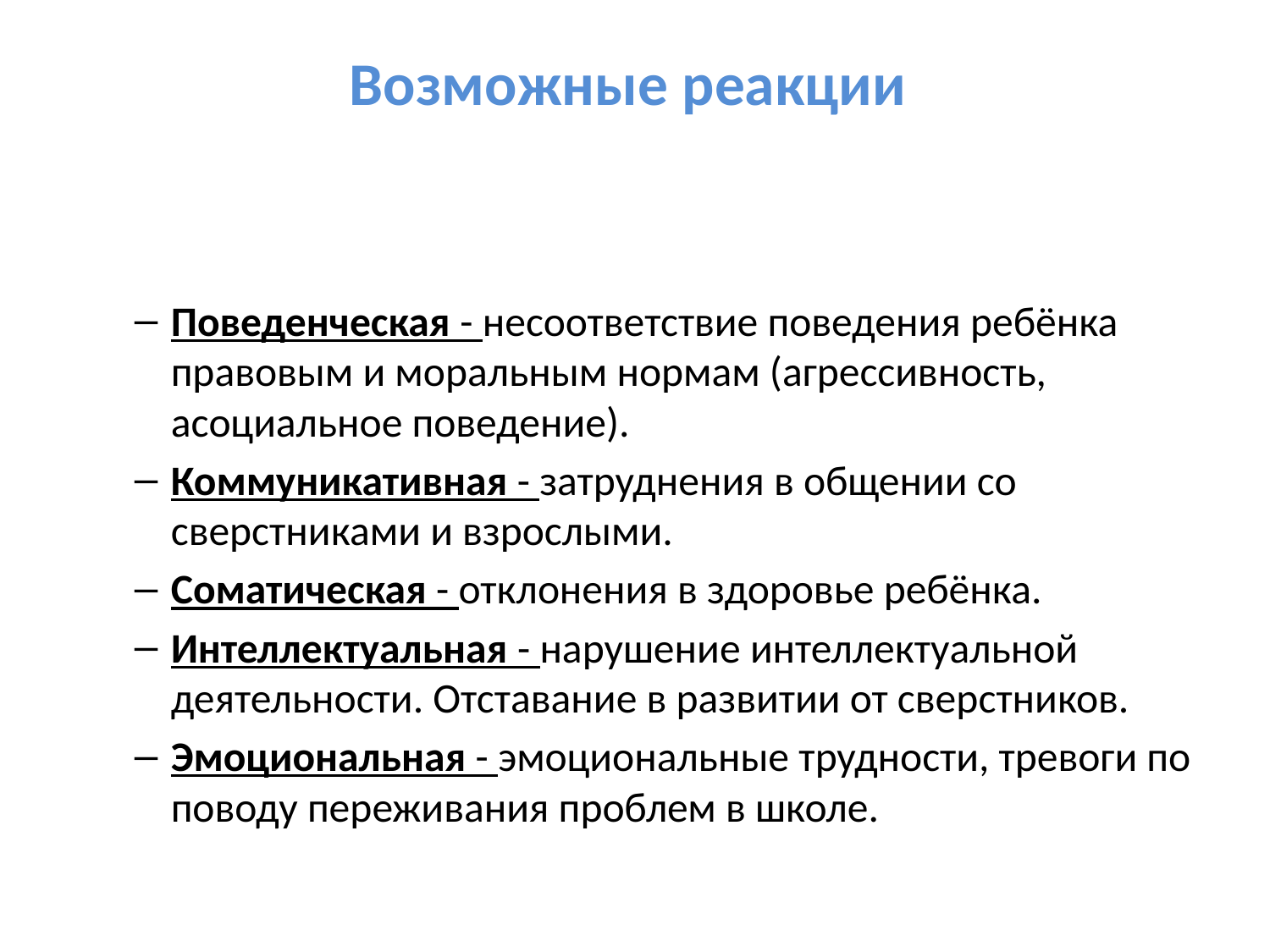

# Возможные реакции

Поведенческая - несоответствие поведения ребёнка правовым и моральным нормам (агрессивность, асоциальное поведение).
Коммуникативная - затруднения в общении со сверстниками и взрослыми.
Соматическая - отклонения в здоровье ребёнка.
Интеллектуальная - нарушение интеллектуальной деятельности. Отставание в развитии от сверстников.
Эмоциональная - эмоциональные трудности, тревоги по поводу переживания проблем в школе.